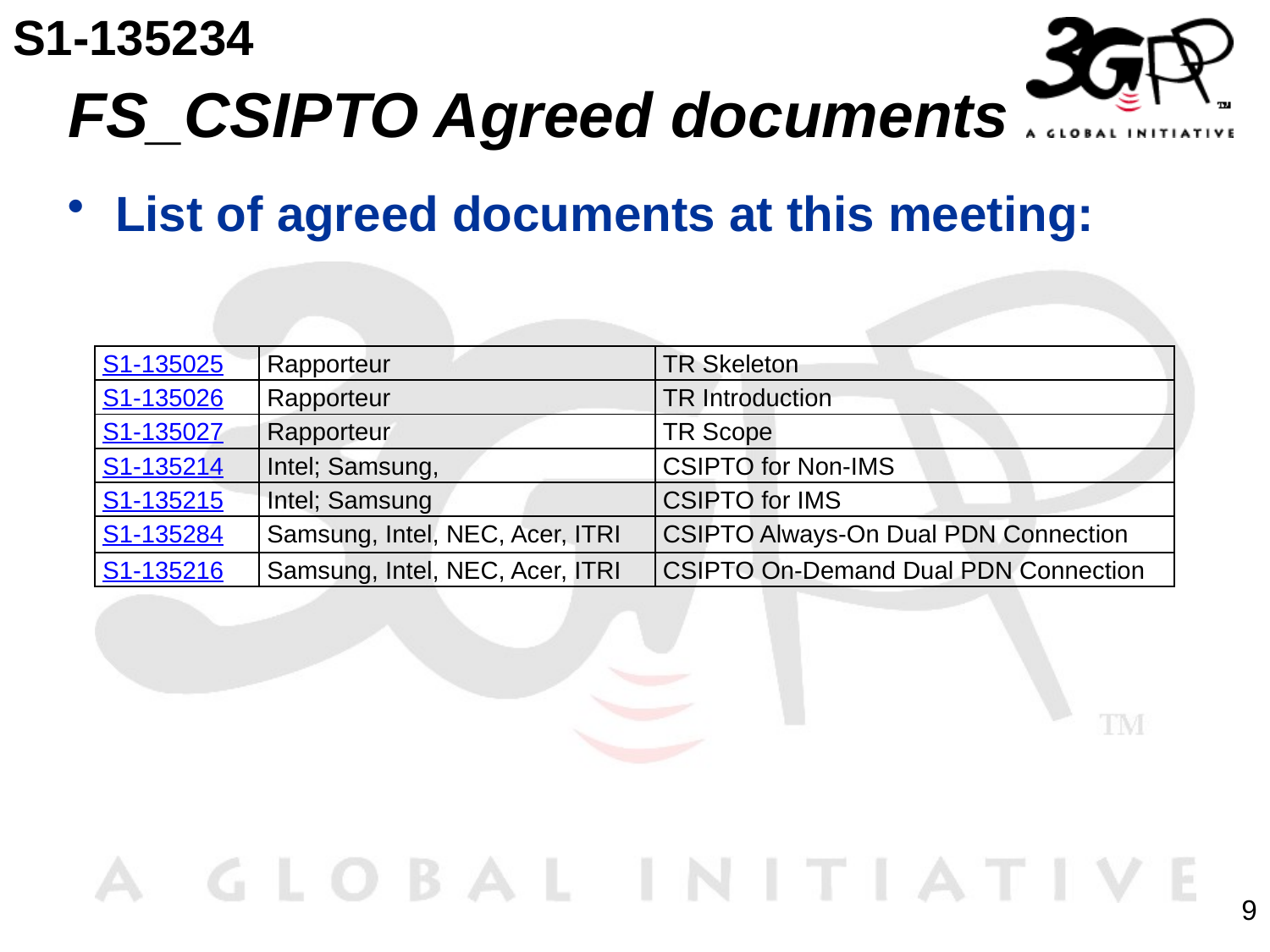

S1-135234
# FS_CSIPTO Agreed documents
List of agreed documents at this meeting:

| S1-135025 | Rapporteur | TR Skeleton |
| --- | --- | --- |
| S1-135026 | Rapporteur | TR Introduction |
| S1-135027 | Rapporteur | TR Scope |
| S1-135214 | Intel; Samsung, | CSIPTO for Non-IMS |
| S1-135215 | Intel; Samsung | CSIPTO for IMS |
| S1-135284 | Samsung, Intel, NEC, Acer, ITRI | CSIPTO Always-On Dual PDN Connection |
| S1-135216 | Samsung, Intel, NEC, Acer, ITRI | CSIPTO On-Demand Dual PDN Connection |
9